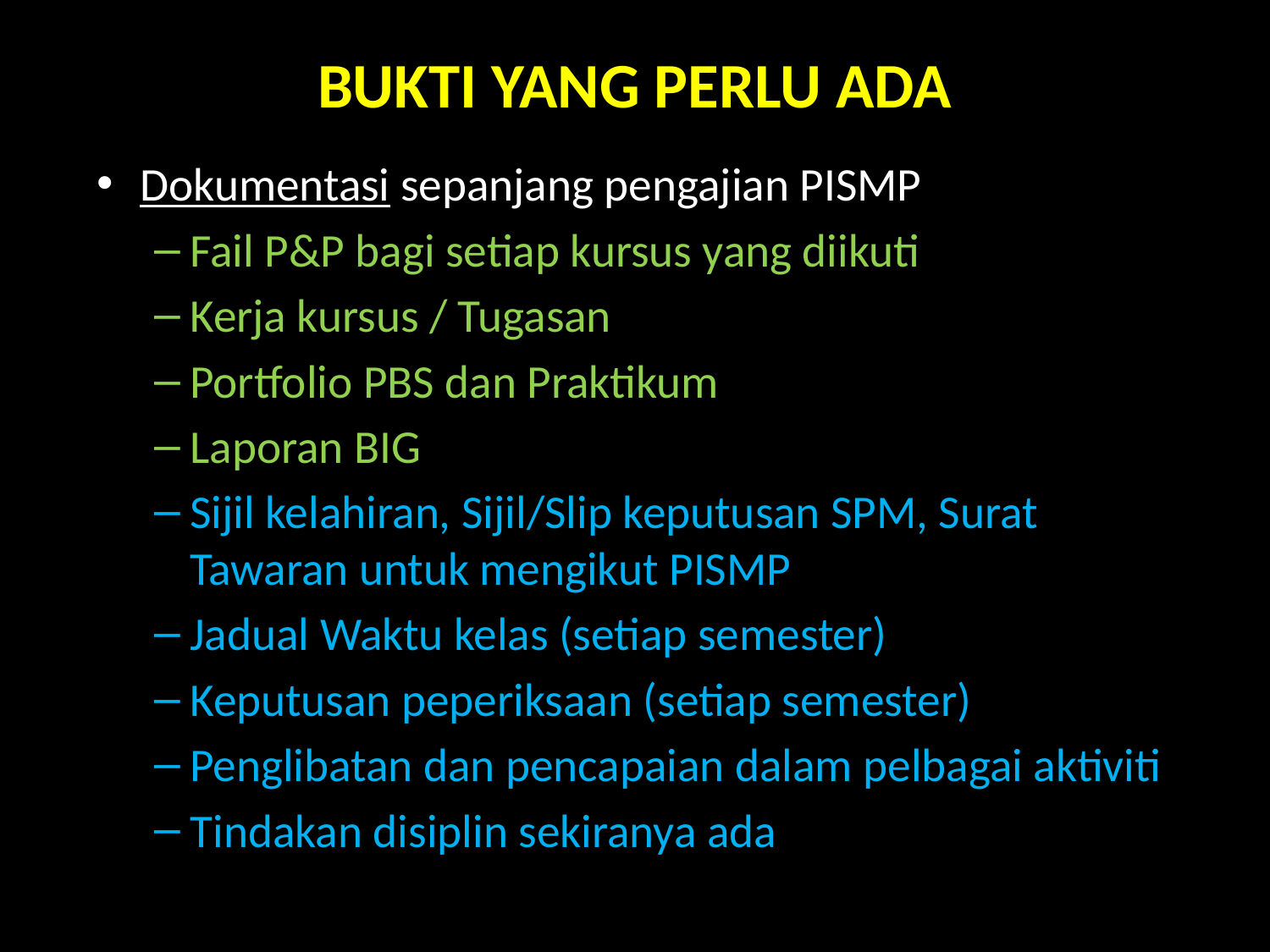

# BUKTI YANG PERLU ADA
Dokumentasi sepanjang pengajian PISMP
Fail P&P bagi setiap kursus yang diikuti
Kerja kursus / Tugasan
Portfolio PBS dan Praktikum
Laporan BIG
Sijil kelahiran, Sijil/Slip keputusan SPM, Surat Tawaran untuk mengikut PISMP
Jadual Waktu kelas (setiap semester)
Keputusan peperiksaan (setiap semester)
Penglibatan dan pencapaian dalam pelbagai aktiviti
Tindakan disiplin sekiranya ada